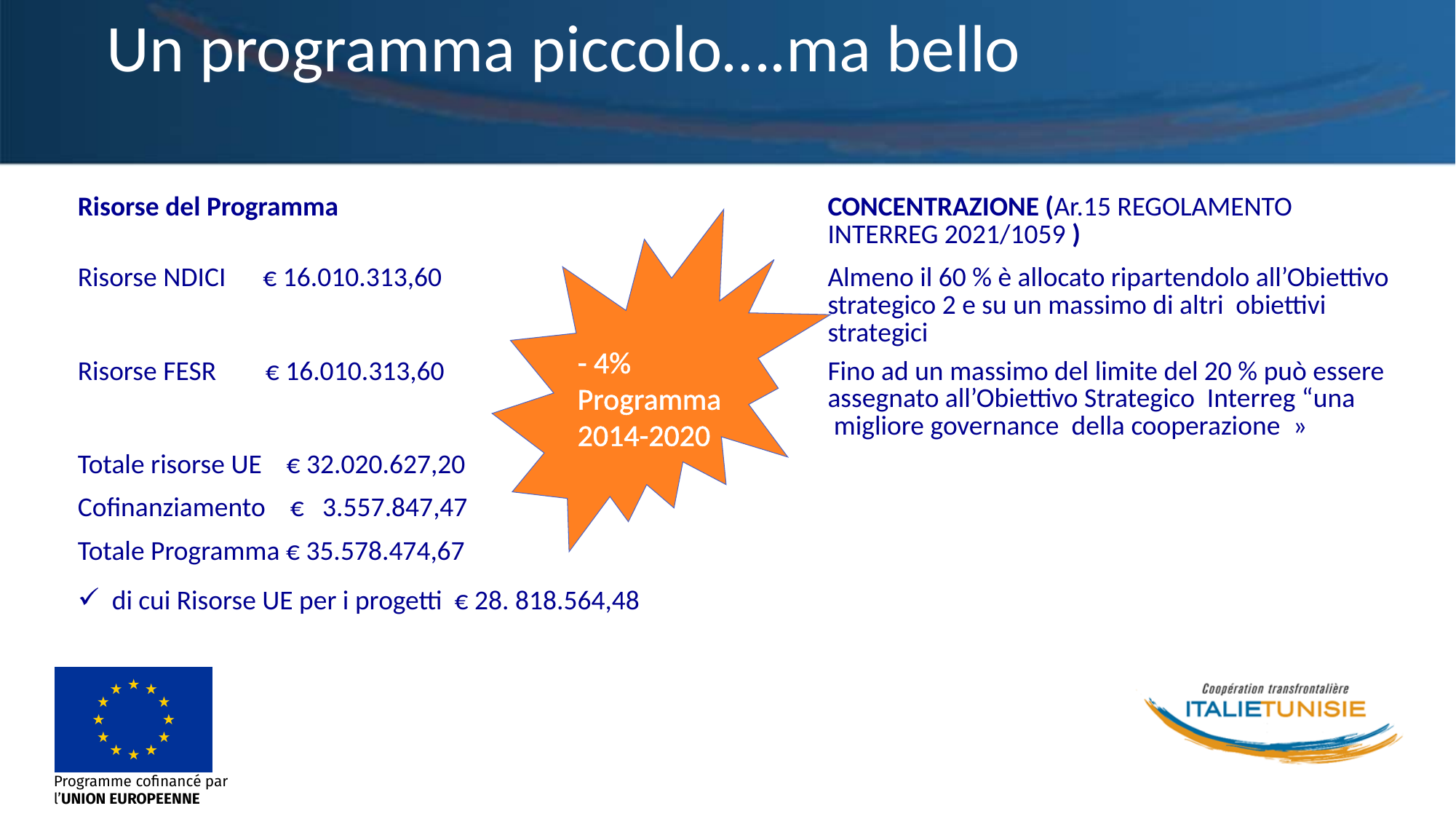

# Un programma piccolo….ma bello
| Risorse del Programma | CONCENTRAZIONE (Ar.15 REGOLAMENTO INTERREG 2021/1059 ) |
| --- | --- |
| Risorse NDICI € 16.010.313,60 | Almeno il 60 % è allocato ripartendolo all’Obiettivo strategico 2 e su un massimo di altri obiettivi strategici |
| Risorse FESR € 16.010.313,60 | Fino ad un massimo del limite del 20 % può essere assegnato all’Obiettivo Strategico Interreg “una  migliore governance della cooperazione  » |
| Totale risorse UE € 32.020.627,20 |  |
| Cofinanziamento € 3.557.847,47 |  |
| Totale Programma € 35.578.474,67 |  |
| di cui Risorse UE per i progetti € 28. 818.564,48 |  |

- 4% Programma 2014-2020